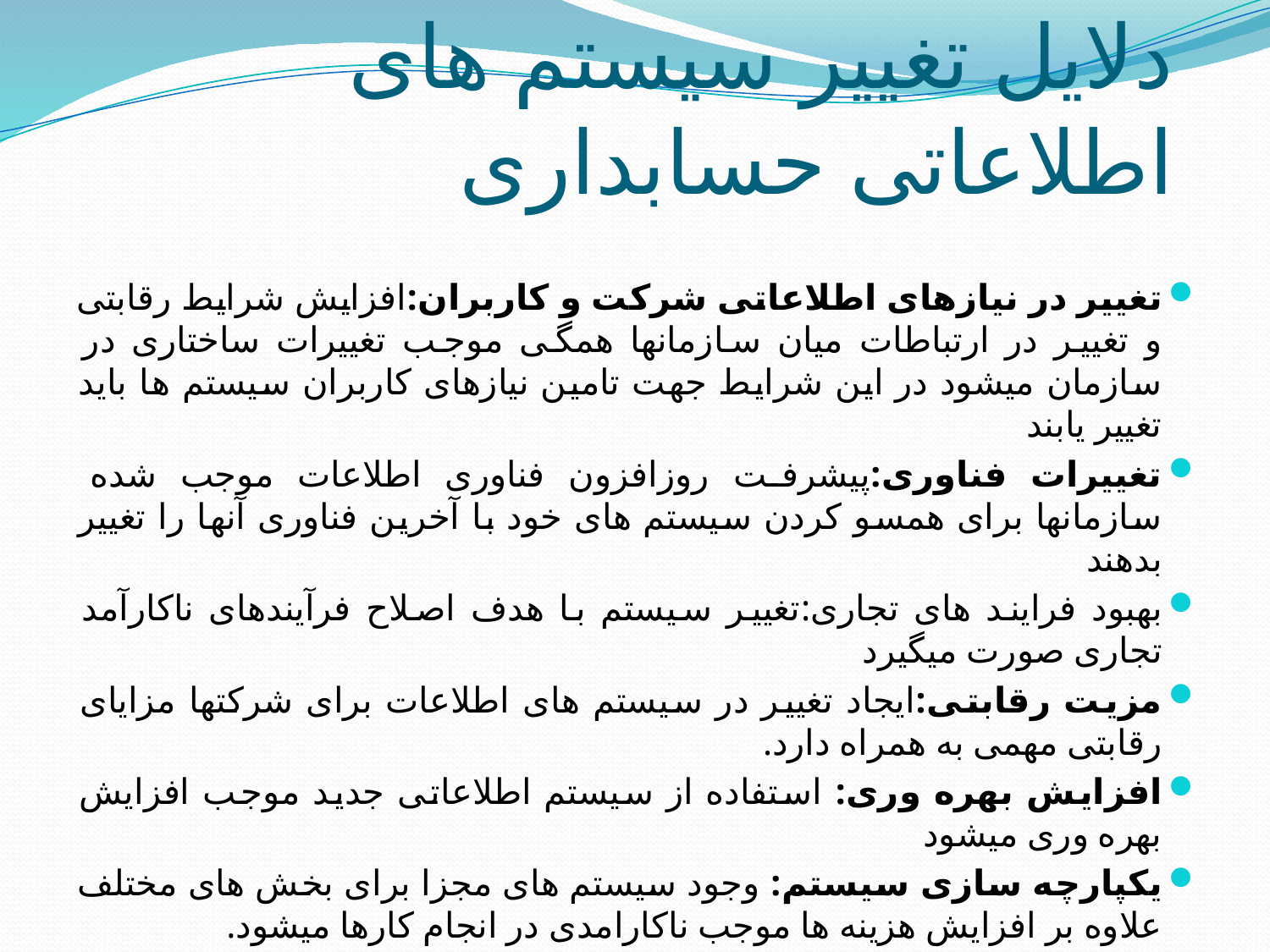

# دلایل تغییر سیستم های اطلاعاتی حسابداری
تغییر در نیازهای اطلاعاتی شرکت و کاربران:افزایش شرایط رقابتی و تغییر در ارتباطات میان سازمانها همگی موجب تغییرات ساختاری در سازمان میشود در این شرایط جهت تامین نیازهای کاربران سیستم ها باید تغییر یابند
تغییرات فناوری:پیشرفت روزافزون فناوری اطلاعات موجب شده سازمانها برای همسو کردن سیستم های خود با آخرین فناوری آنها را تغییر بدهند
بهبود فرایند های تجاری:تغییر سیستم با هدف اصلاح فرآیندهای ناکارآمد تجاری صورت میگیرد
مزیت رقابتی:ایجاد تغییر در سیستم های اطلاعات برای شرکتها مزایای رقابتی مهمی به همراه دارد.
افزایش بهره وری: استفاده از سیستم اطلاعاتی جدید موجب افزایش بهره وری میشود
یکپارچه سازی سیستم: وجود سیستم های مجزا برای بخش های مختلف علاوه بر افزایش هزینه ها موجب ناکارامدی در انجام کارها میشود.